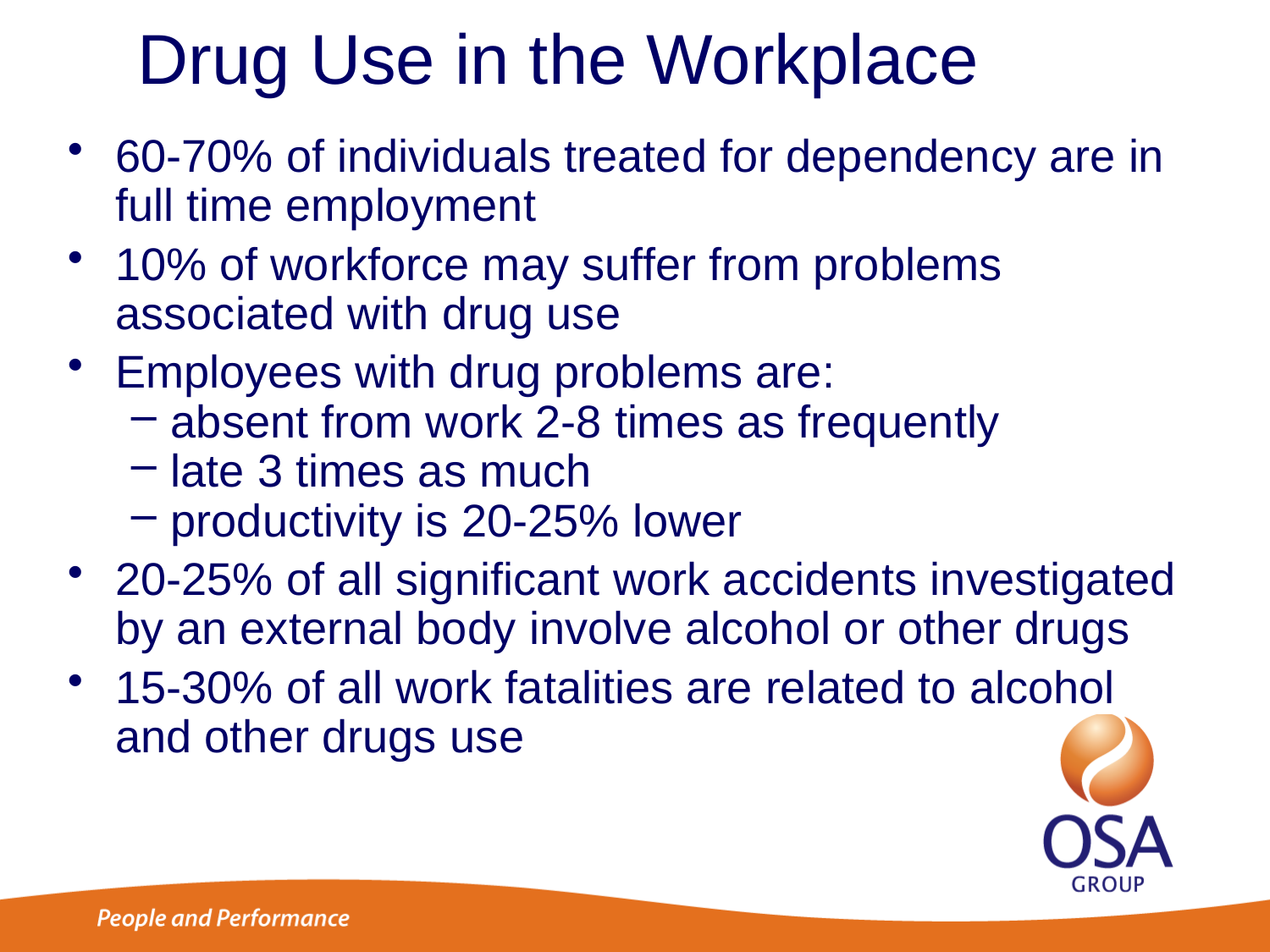

# Drug Use in the Workplace
60-70% of individuals treated for dependency are in full time employment
10% of workforce may suffer from problems associated with drug use
Employees with drug problems are:
absent from work 2-8 times as frequently
late 3 times as much
productivity is 20-25% lower
20-25% of all significant work accidents investigated by an external body involve alcohol or other drugs
15-30% of all work fatalities are related to alcohol and other drugs use